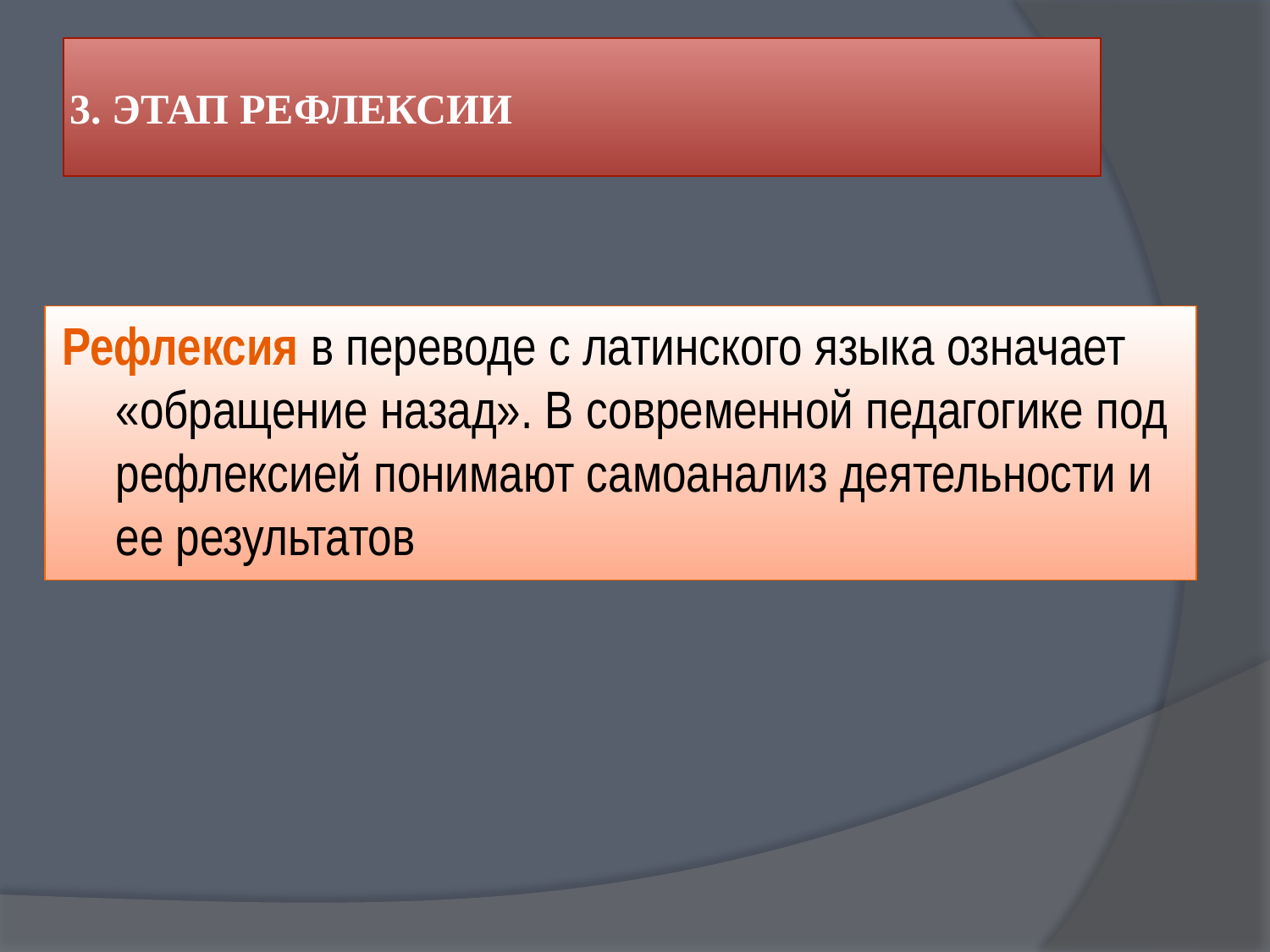

# 3. ЭТАП РЕФЛЕКСИИ
Рефлексия в переводе с латинского языка означает «обращение назад». В современной педагогике под рефлексией понимают самоанализ деятельности и ее результатов